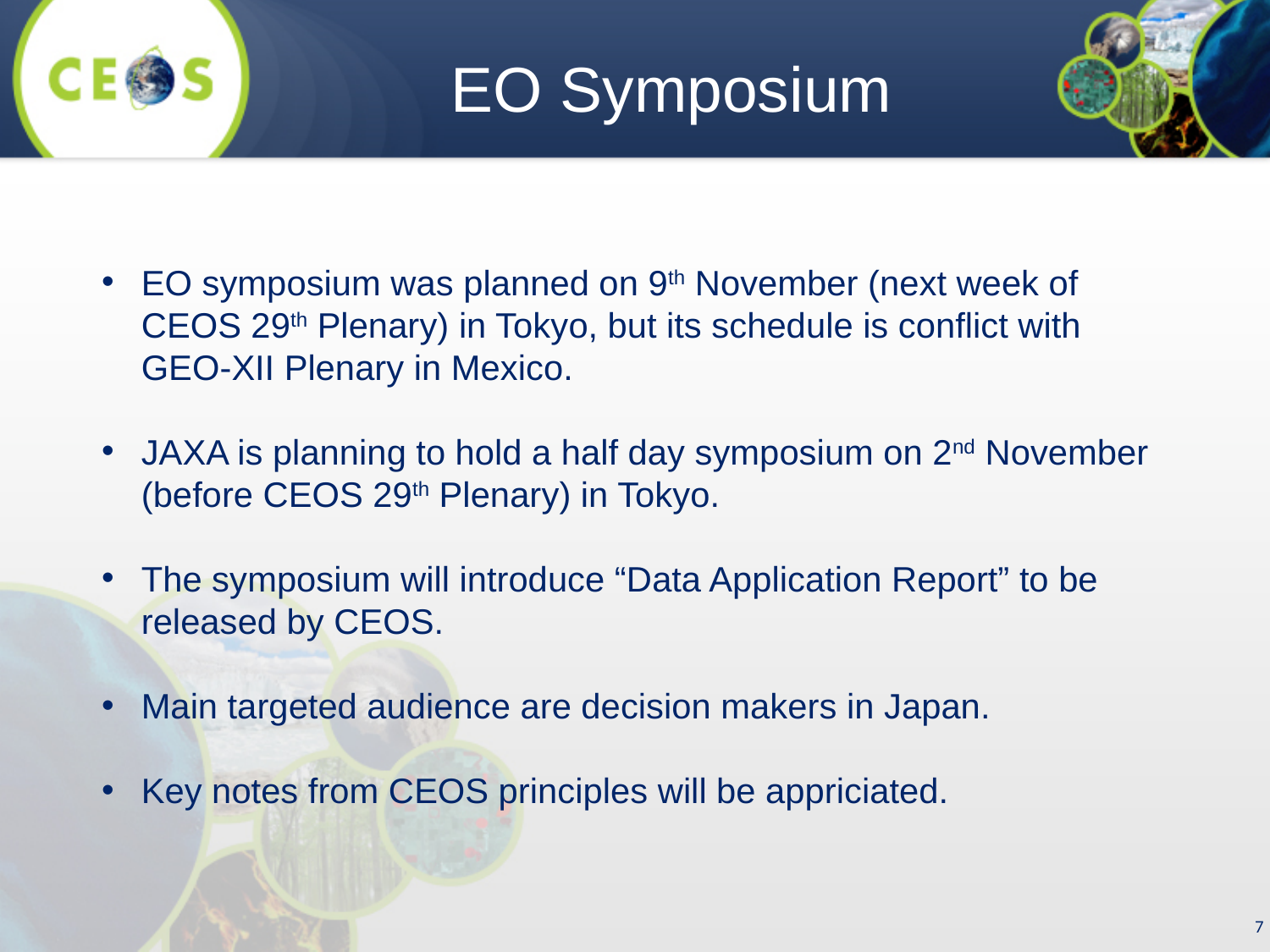

EO Symposium
EO symposium was planned on 9th November (next week of CEOS 29th Plenary) in Tokyo, but its schedule is conflict with GEO-XII Plenary in Mexico.

JAXA is planning to hold a half day symposium on 2nd November (before CEOS 29th Plenary) in Tokyo.

The symposium will introduce “Data Application Report” to be released by CEOS.

Main targeted audience are decision makers in Japan.

Key notes from CEOS principles will be appriciated.
7